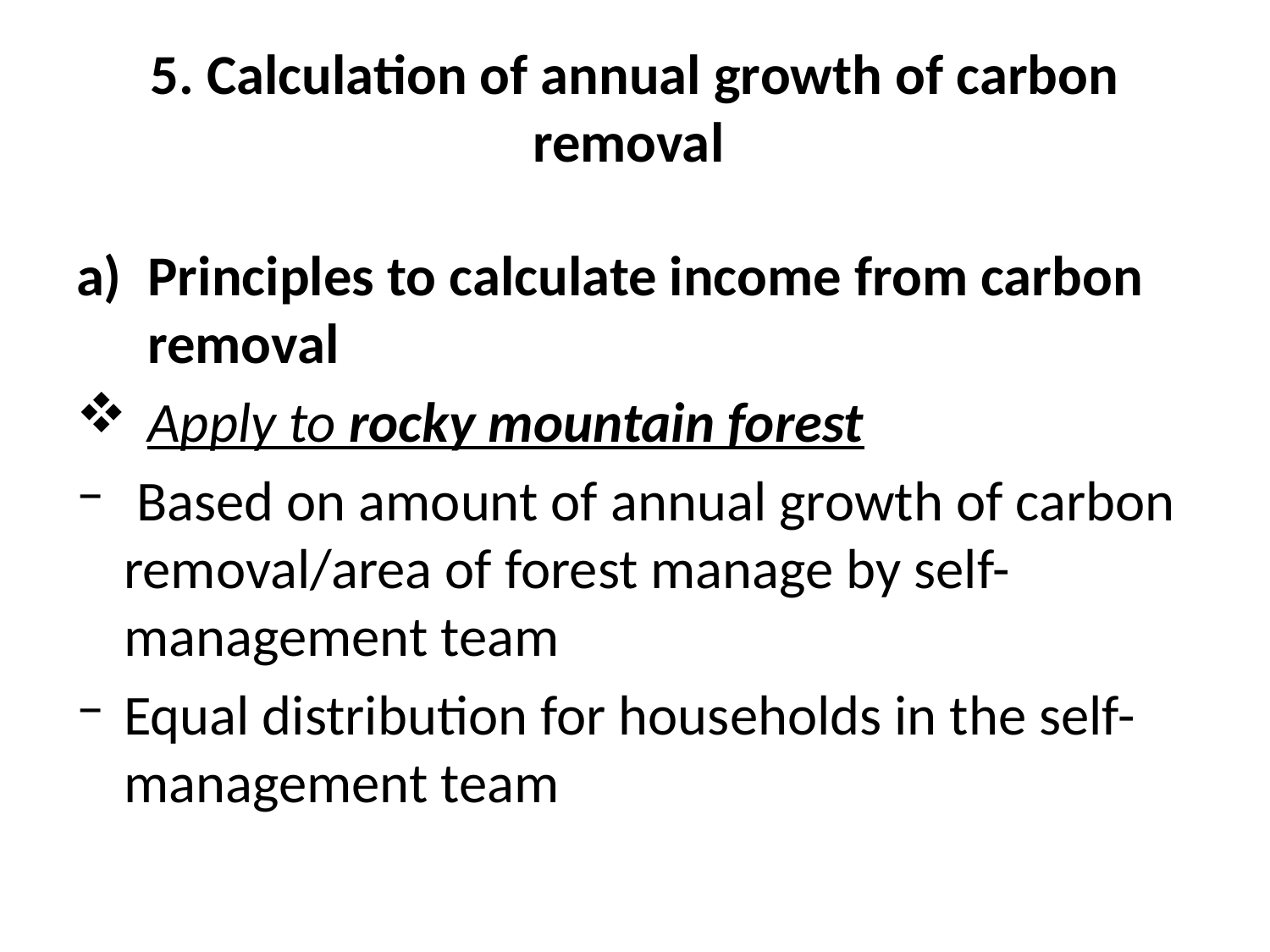

# 5. Calculation of annual growth of carbon removal
Principles to calculate income from carbon removal
Apply to rocky mountain forest
 Based on amount of annual growth of carbon removal/area of forest manage by self-management team
Equal distribution for households in the self-management team